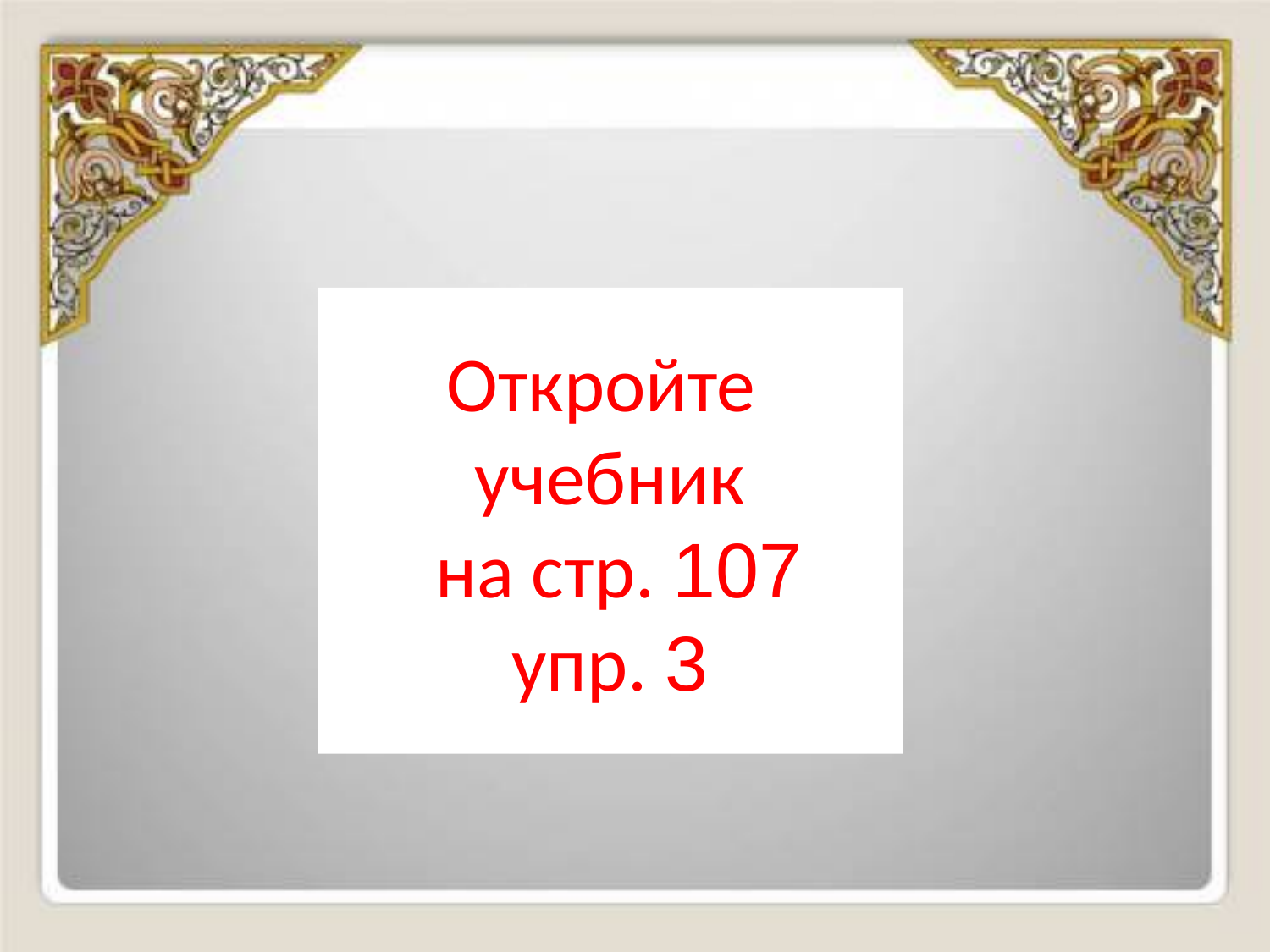

Откройте
учебник
 на стр. 107
упр. 3